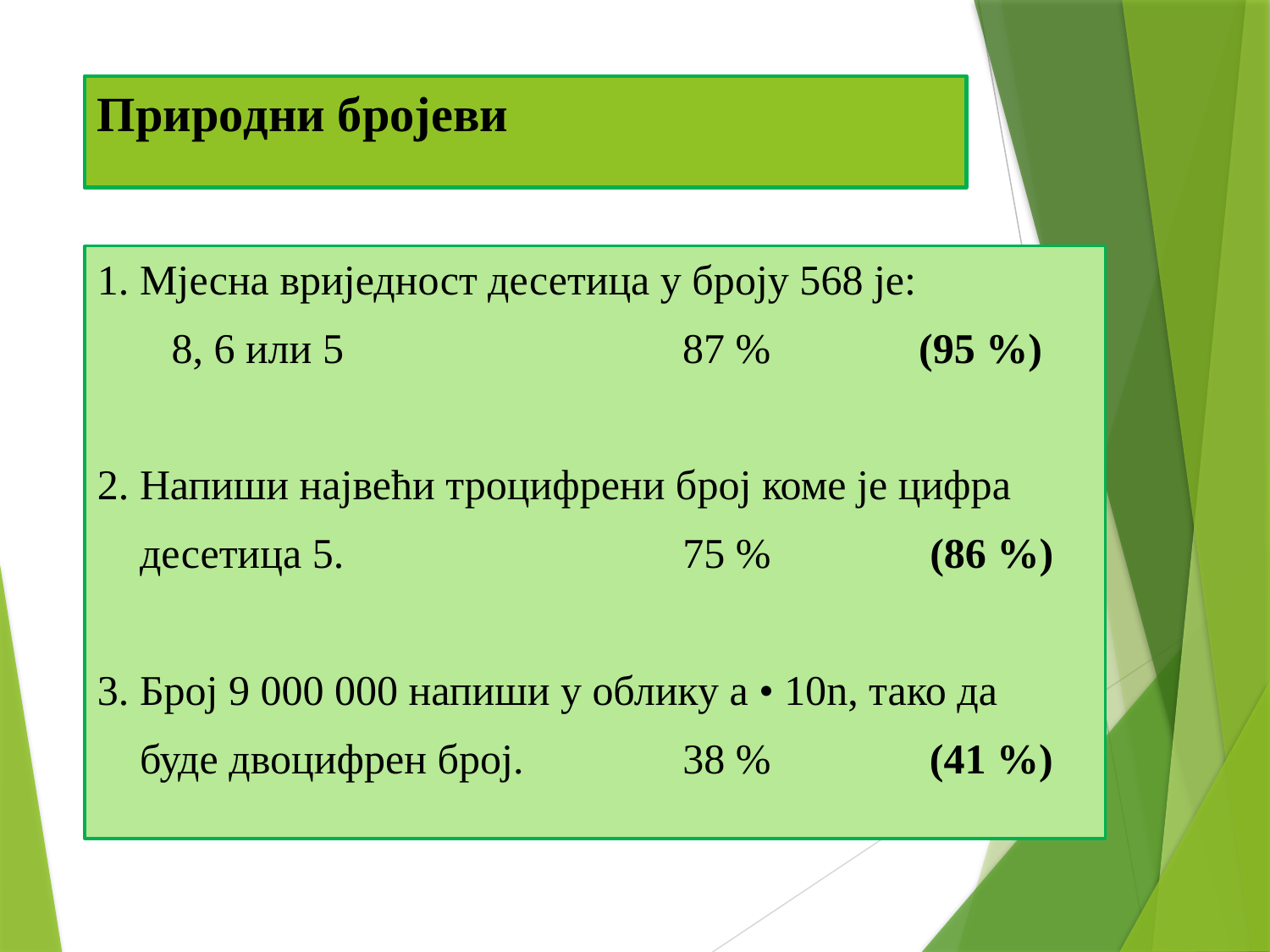

# Прирoдни бројеви
1. Мјесна вриједност десетица у броју 568 је:
       8, 6 или 5                                87 %              (95 %)

2. Напиши највећи троцифрени број коме је цифра
    десетица 5.                                75 %               (86 %)

3. Број 9 000 000 напиши у облику а • 10n, тако да
    буде двоцифрен број.               38 %               (41 %)